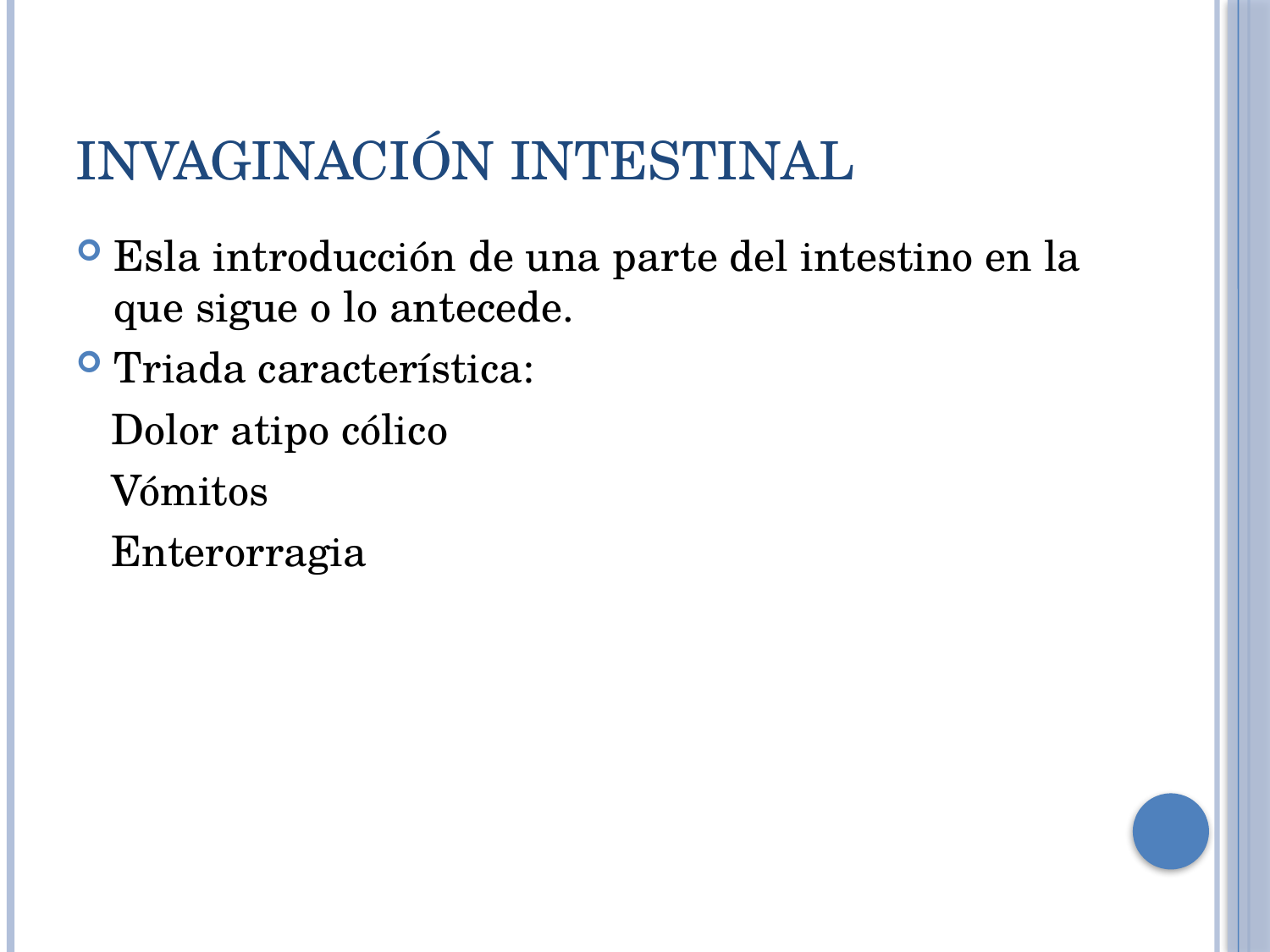

# Invaginación Intestinal
Esla introducción de una parte del intestino en la que sigue o lo antecede.
Triada característica:
   Dolor atipo cólico
   Vómitos
   Enterorragia